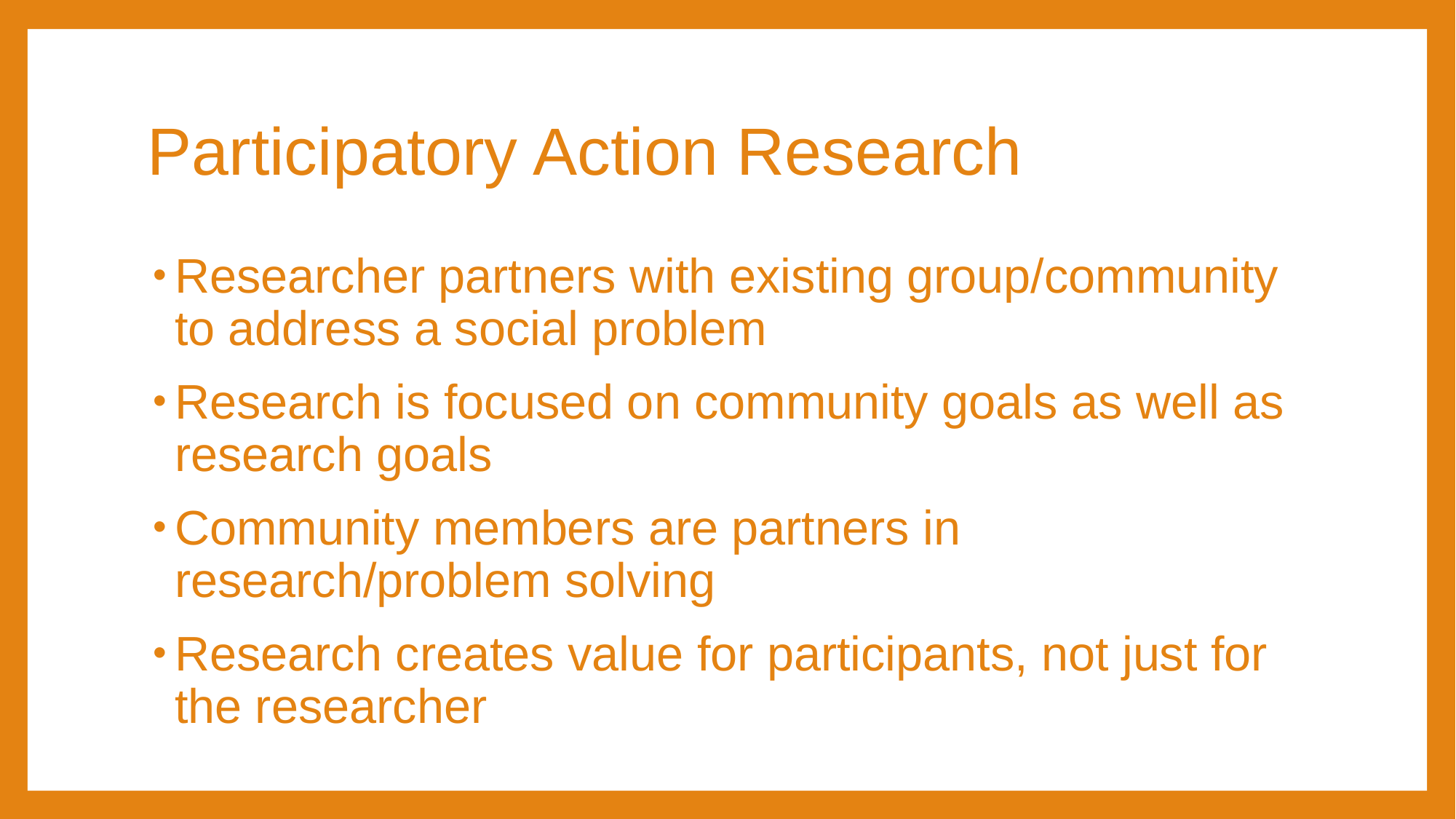

# Participatory Action Research
Researcher partners with existing group/community to address a social problem
Research is focused on community goals as well as research goals
Community members are partners in research/problem solving
Research creates value for participants, not just for the researcher